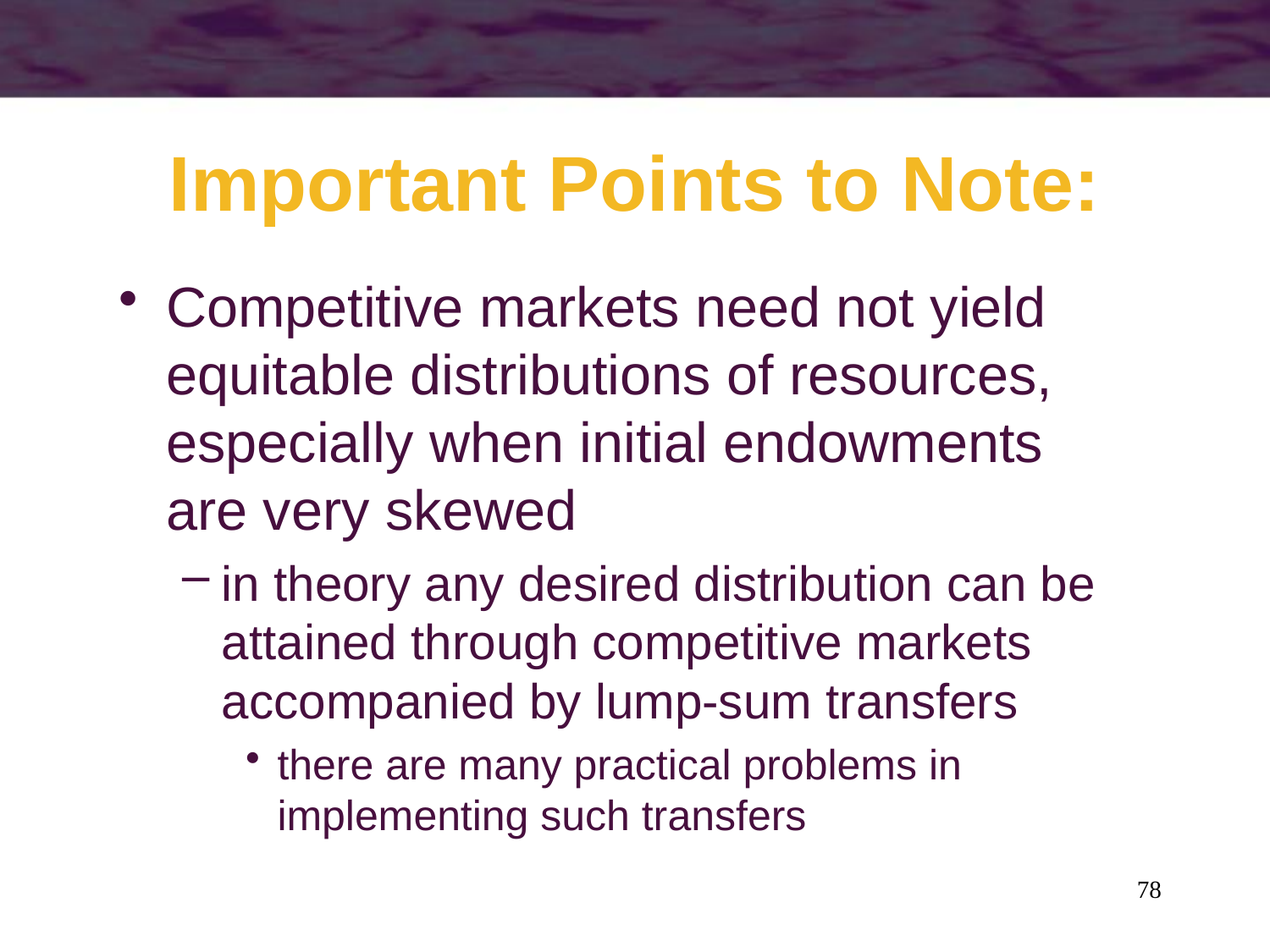

# Important Points to Note:
Competitive markets need not yield equitable distributions of resources, especially when initial endowments are very skewed
in theory any desired distribution can be attained through competitive markets accompanied by lump-sum transfers
there are many practical problems in implementing such transfers
78